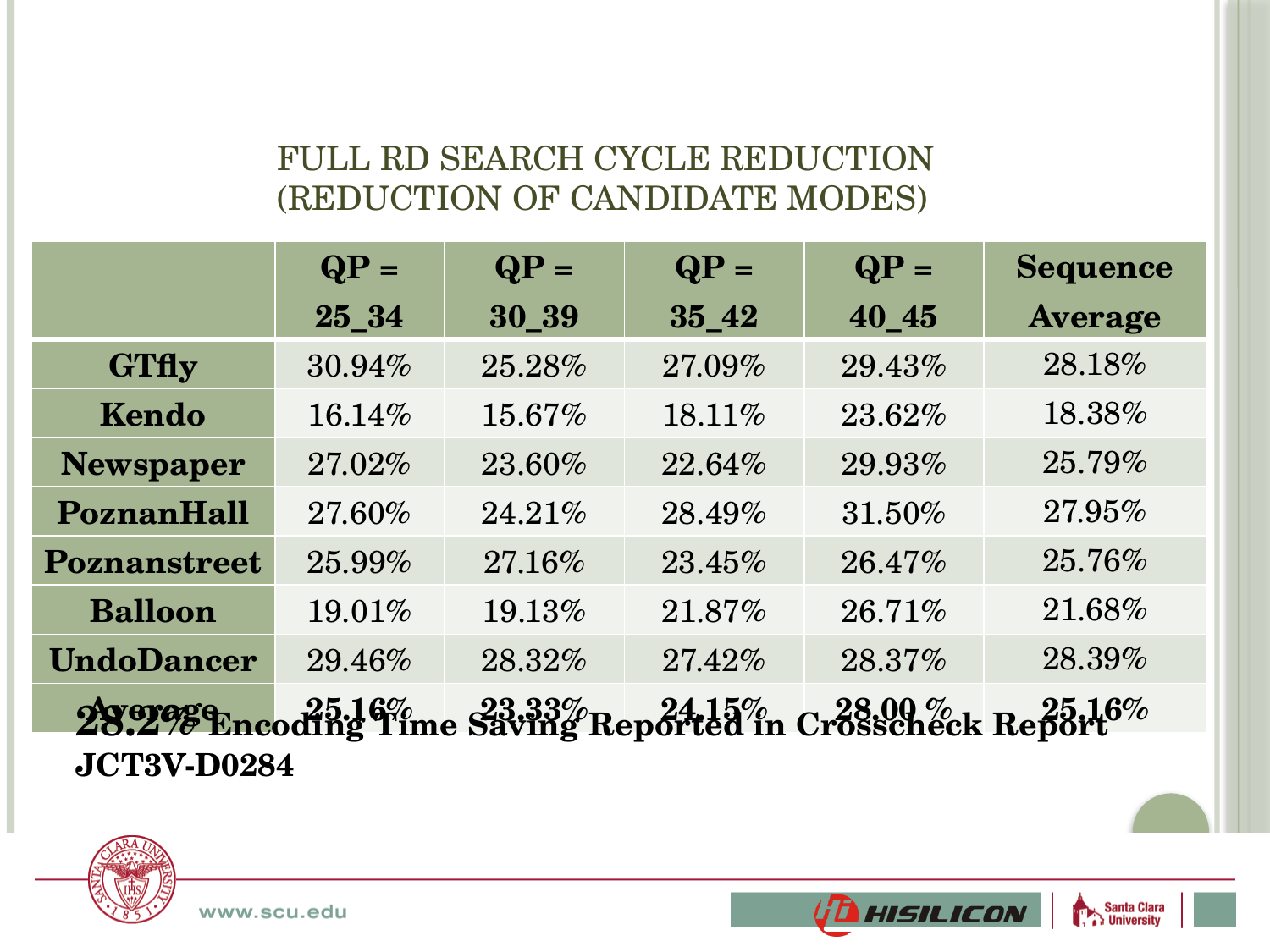

# Full RD Search Cycle Reduction (Reduction of Candidate Modes)
|  | QP = 25\_34 | QP = 30\_39 | QP = 35\_42 | QP = 40\_45 | Sequence Average |
| --- | --- | --- | --- | --- | --- |
| GTfly | 30.94% | 25.28% | 27.09% | 29.43% | 28.18% |
| Kendo | 16.14% | 15.67% | 18.11% | 23.62% | 18.38% |
| Newspaper | 27.02% | 23.60% | 22.64% | 29.93% | 25.79% |
| PoznanHall | 27.60% | 24.21% | 28.49% | 31.50% | 27.95% |
| Poznanstreet | 25.99% | 27.16% | 23.45% | 26.47% | 25.76% |
| Balloon | 19.01% | 19.13% | 21.87% | 26.71% | 21.68% |
| UndoDancer | 29.46% | 28.32% | 27.42% | 28.37% | 28.39% |
| Average | 25.16% | 23.33% | 24.15% | 28.00 % | 25.16% |
28.2% Encoding Time Saving Reported in Crosscheck Report JCT3V-D0284